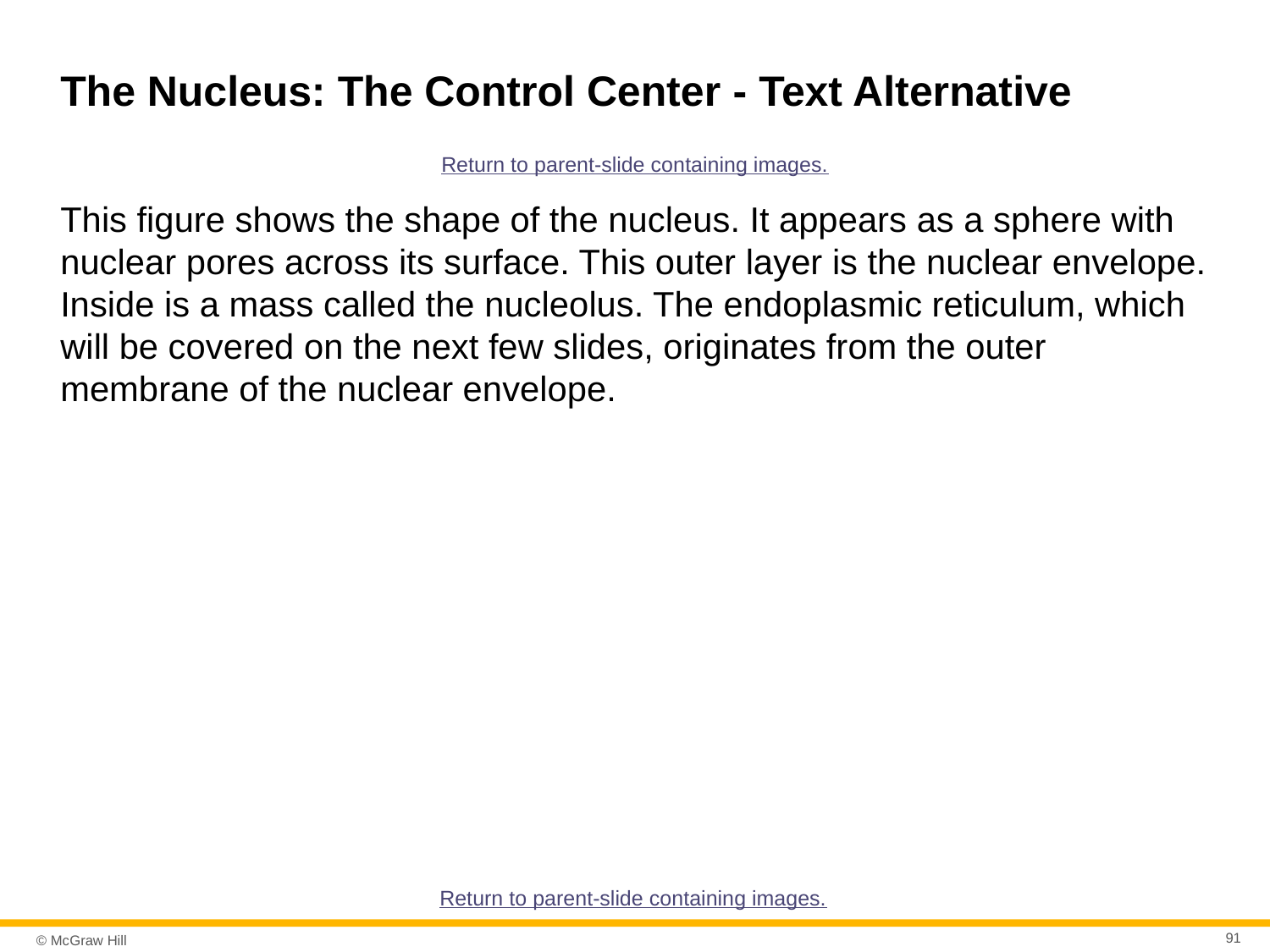

# The Nucleus: The Control Center - Text Alternative
Return to parent-slide containing images.
This figure shows the shape of the nucleus. It appears as a sphere with nuclear pores across its surface. This outer layer is the nuclear envelope. Inside is a mass called the nucleolus. The endoplasmic reticulum, which will be covered on the next few slides, originates from the outer membrane of the nuclear envelope.
Return to parent-slide containing images.